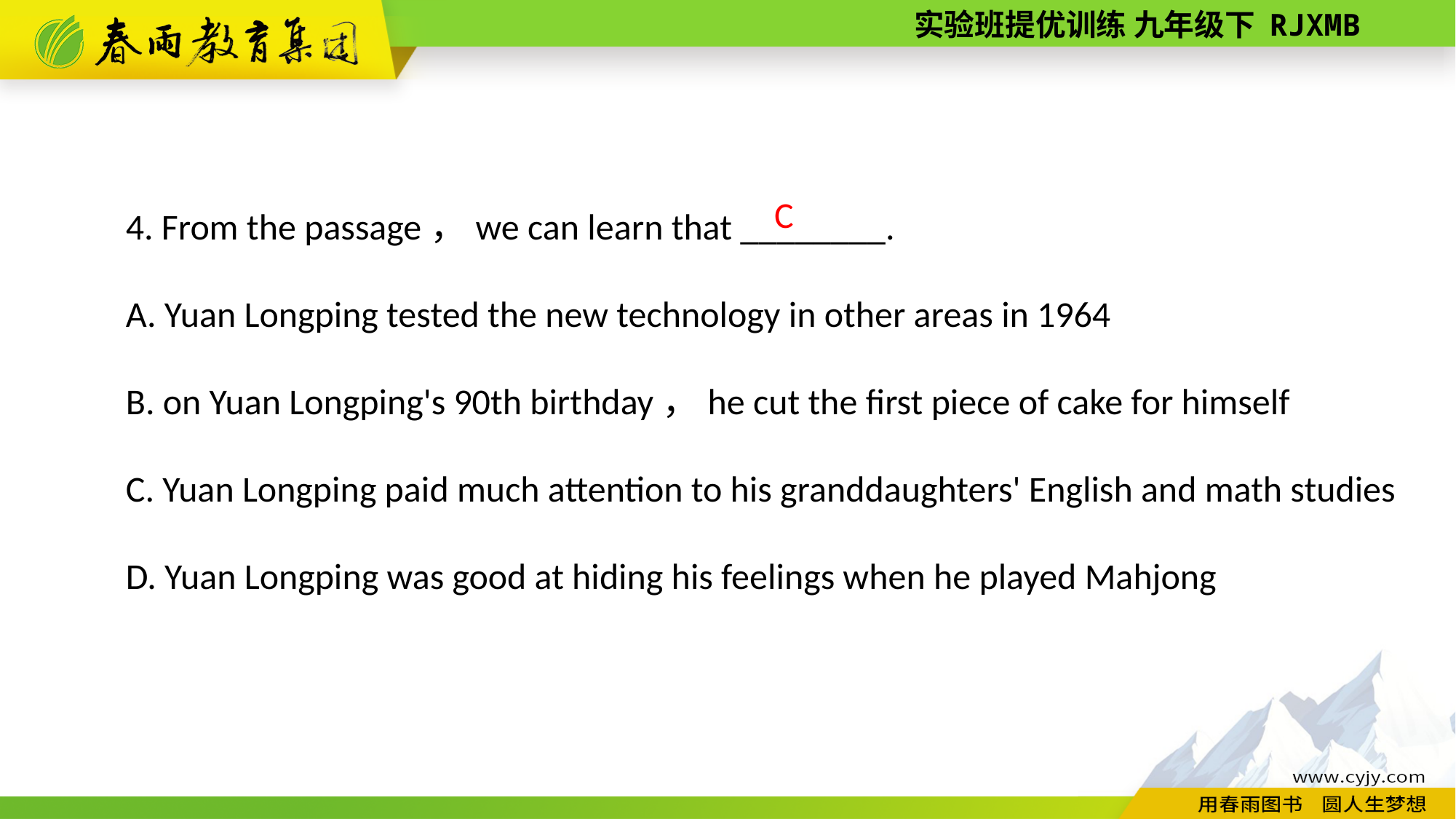

4. From the passage，we can learn that ________.
A. Yuan Longping tested the new technology in other areas in 1964
B. on Yuan Longping's 90th birthday，he cut the first piece of cake for himself
C. Yuan Longping paid much attention to his granddaughters' English and math studies
D. Yuan Longping was good at hiding his feelings when he played Mahjong
C